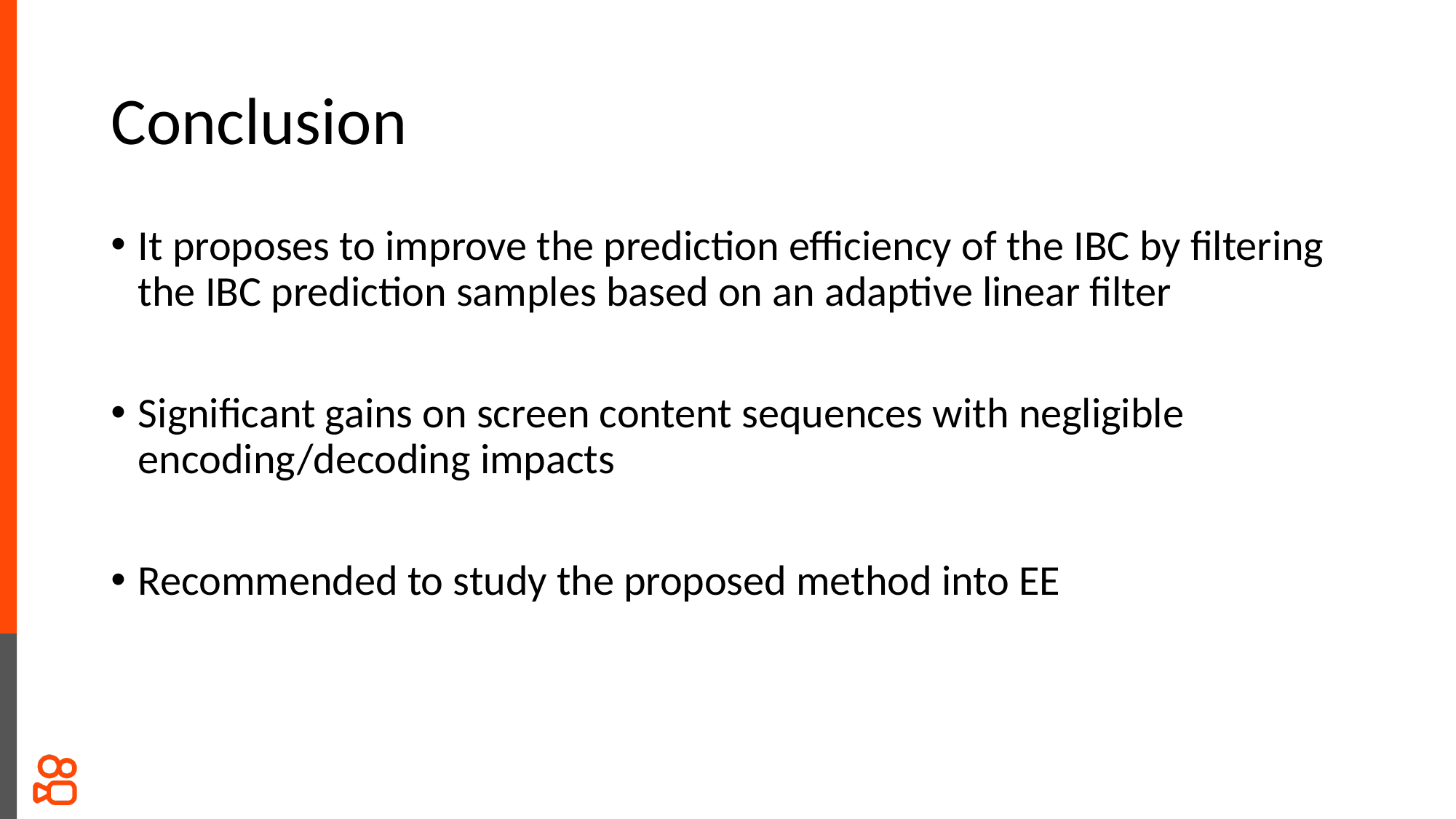

# Conclusion
It proposes to improve the prediction efficiency of the IBC by filtering the IBC prediction samples based on an adaptive linear filter

Significant gains on screen content sequences with negligible encoding/decoding impacts

Recommended to study the proposed method into EE